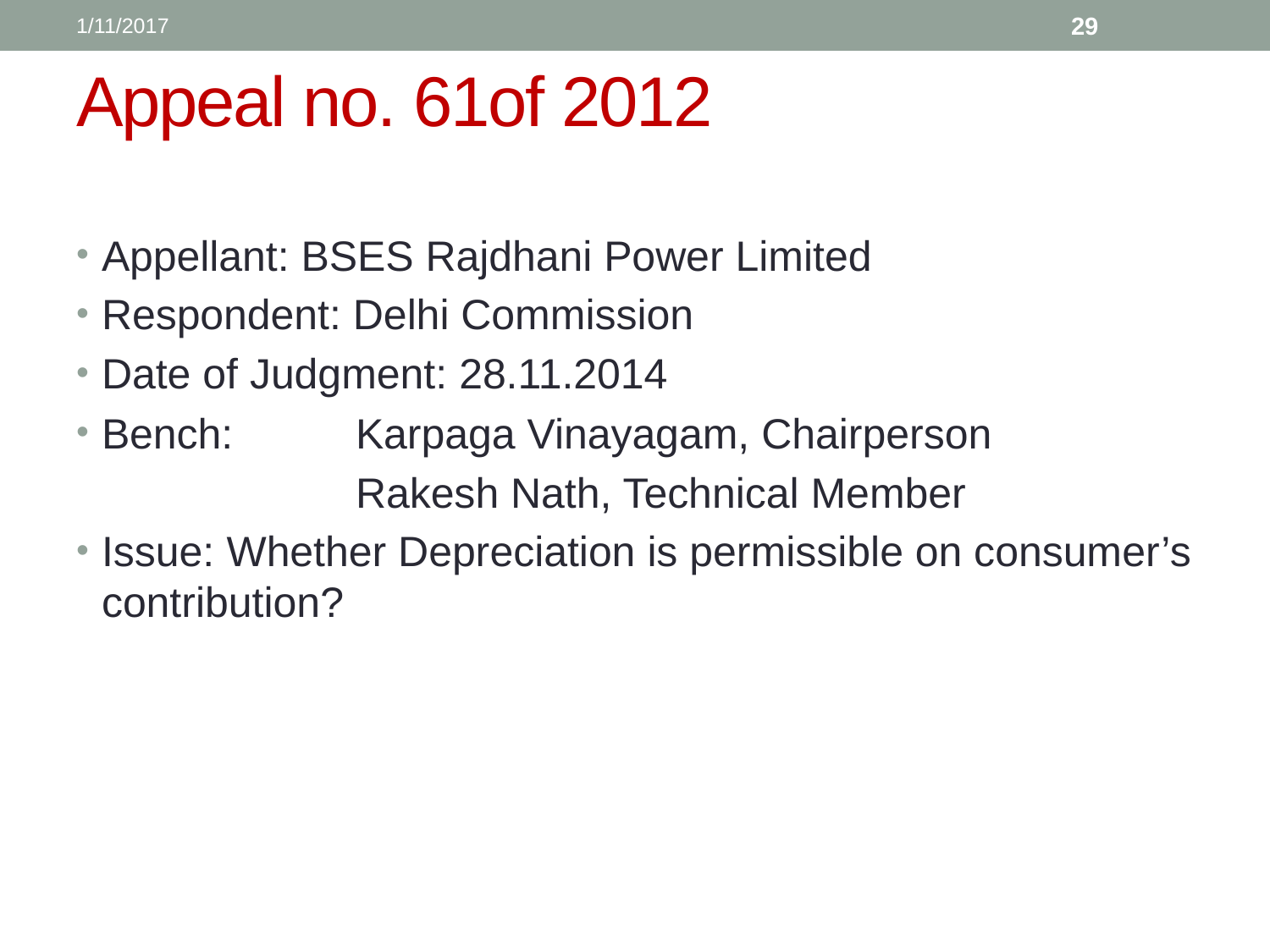

1/11/2017
29
# Appeal no. 61of 2012
Appellant: BSES Rajdhani Power Limited
Respondent: Delhi Commission
Date of Judgment: 28.11.2014
Bench: 	Karpaga Vinayagam, Chairperson
			Rakesh Nath, Technical Member
Issue: Whether Depreciation is permissible on consumer’s contribution?